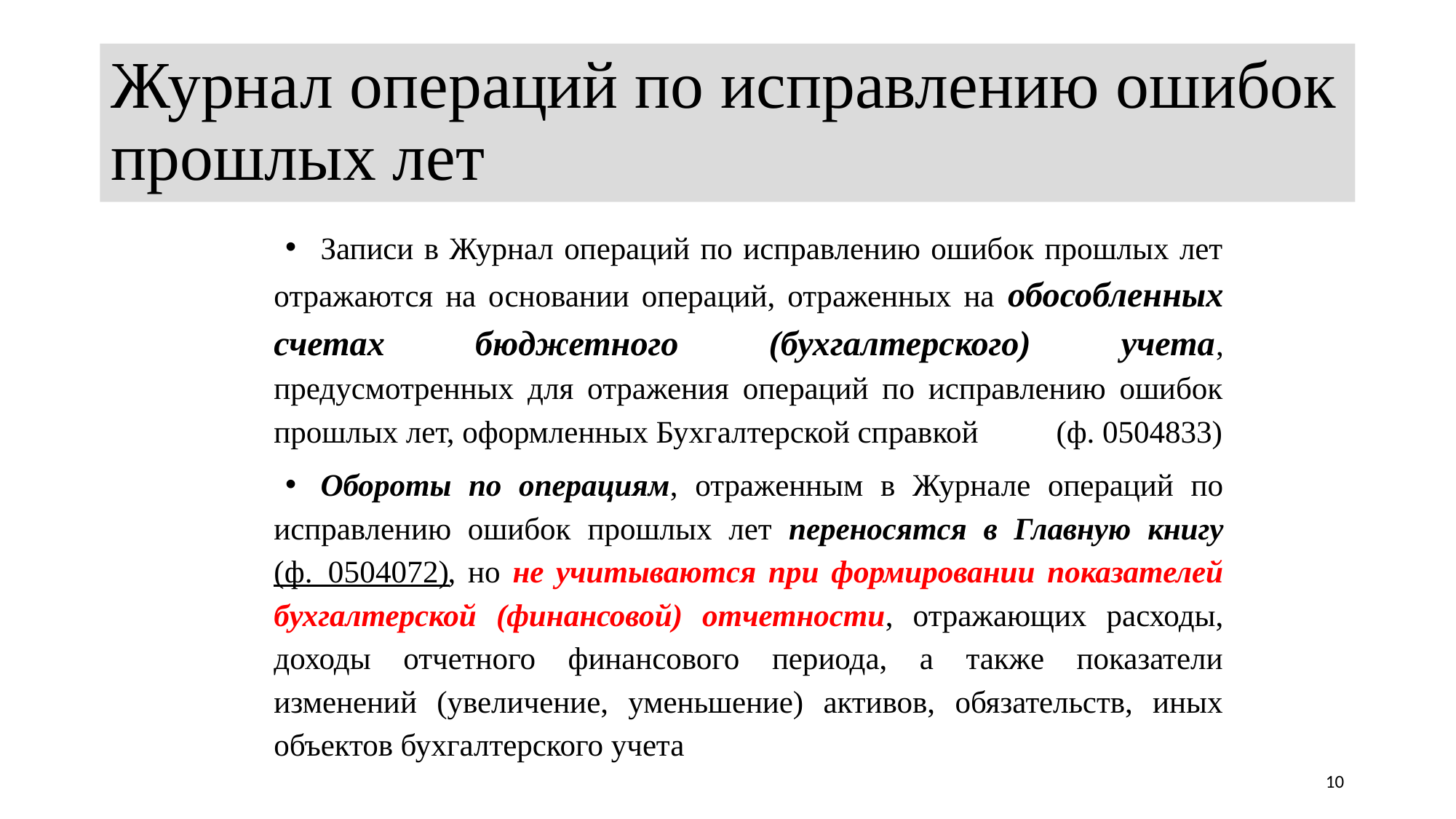

# Журнал операций по исправлению ошибок прошлых лет

Записи в Журнал операций по исправлению ошибок прошлых лет отражаются на основании операций, отраженных на обособленных счетах бюджетного (бухгалтерского) учета, предусмотренных для отражения операций по исправлению ошибок прошлых лет, оформленных Бухгалтерской справкой          (ф. 0504833)
Обороты по операциям, отраженным в Журнале операций по исправлению ошибок прошлых лет переносятся в Главную книгу (ф.  0504072), но не учитываются при формировании показателей бухгалтерской (финансовой) отчетности, отражающих расходы, доходы отчетного финансового периода, а также показатели изменений (увеличение, уменьшение) активов, обязательств, иных объектов бухгалтерского учета

10